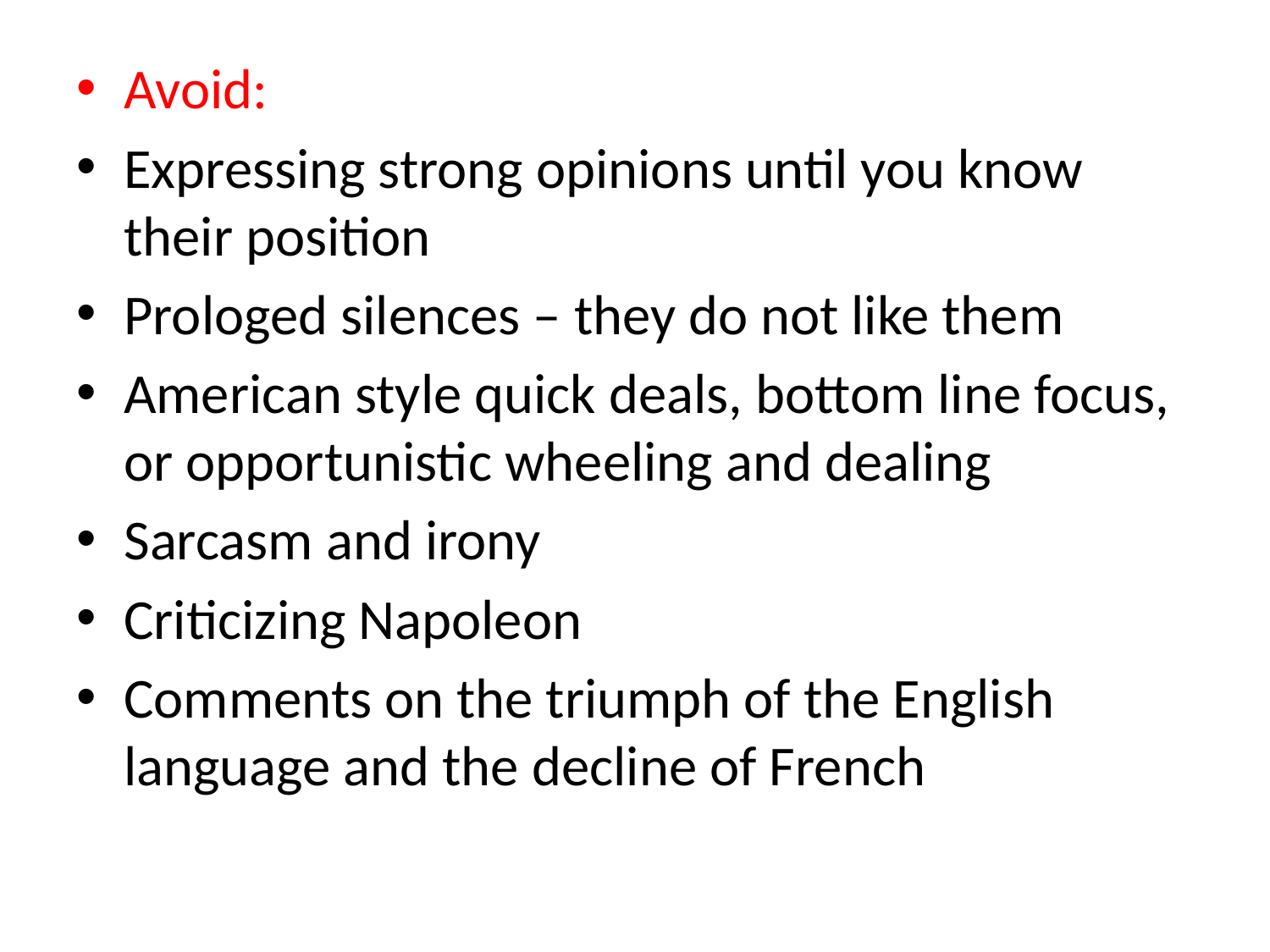

Avoid:
Expressing strong opinions until you know their position
Prologed silences – they do not like them
American style quick deals, bottom line focus, or opportunistic wheeling and dealing
Sarcasm and irony
Criticizing Napoleon
Comments on the triumph of the English language and the decline of French